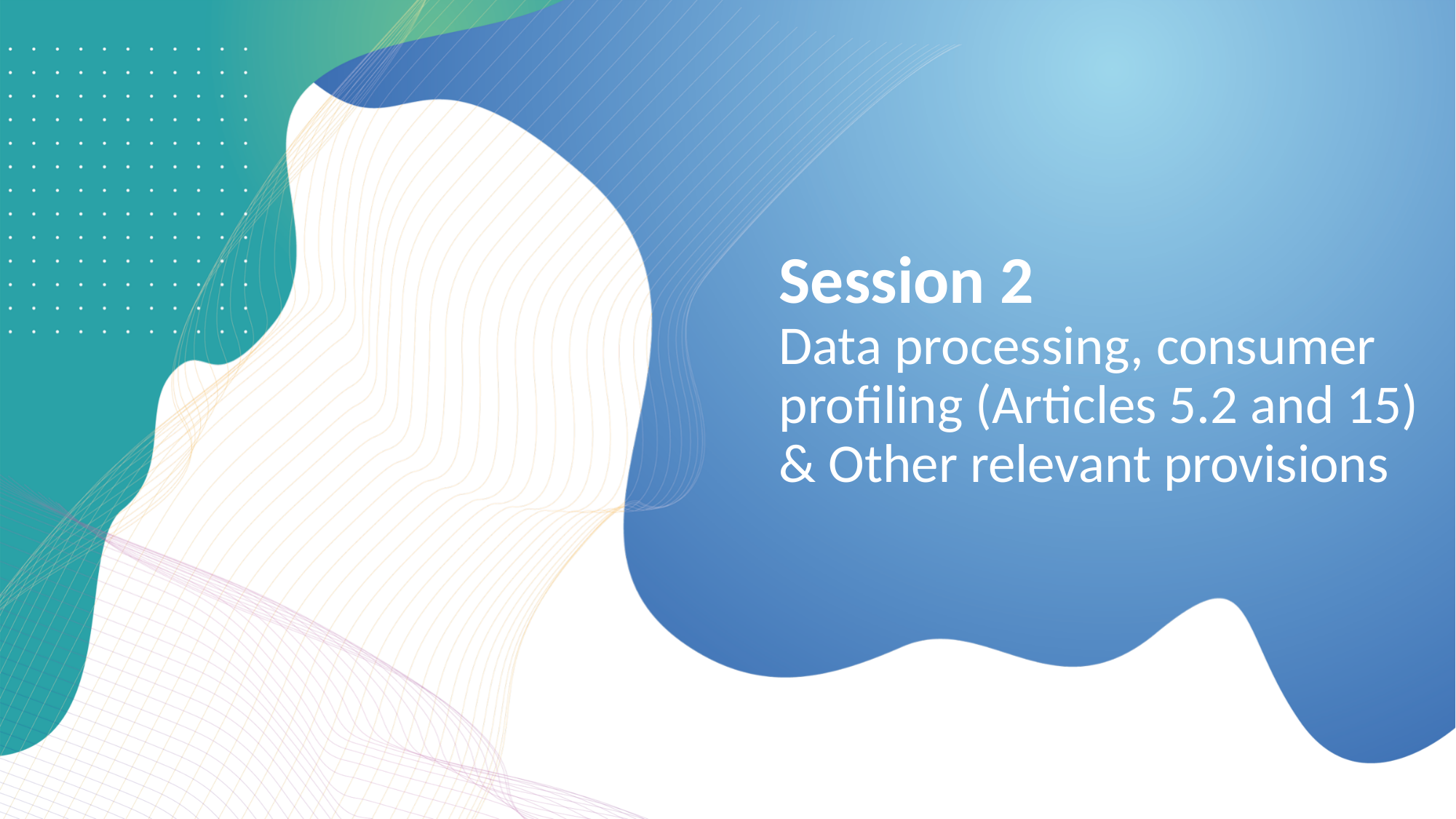

Session 2
Data processing, consumer profiling (Articles 5.2 and 15) & Other relevant provisions